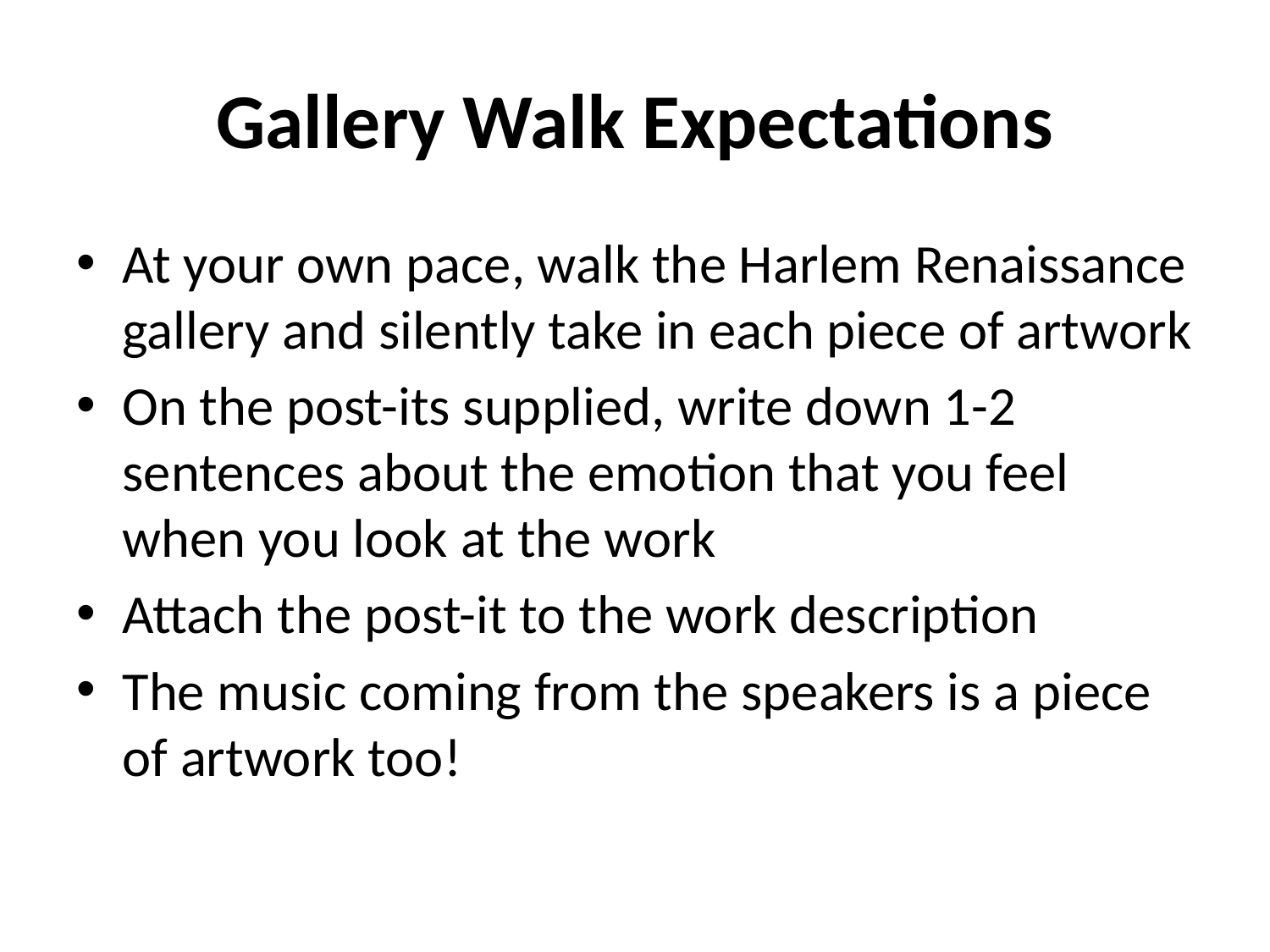

# Gallery Walk Expectations
At your own pace, walk the Harlem Renaissance gallery and silently take in each piece of artwork
On the post-its supplied, write down 1-2 sentences about the emotion that you feel when you look at the work
Attach the post-it to the work description
The music coming from the speakers is a piece of artwork too!